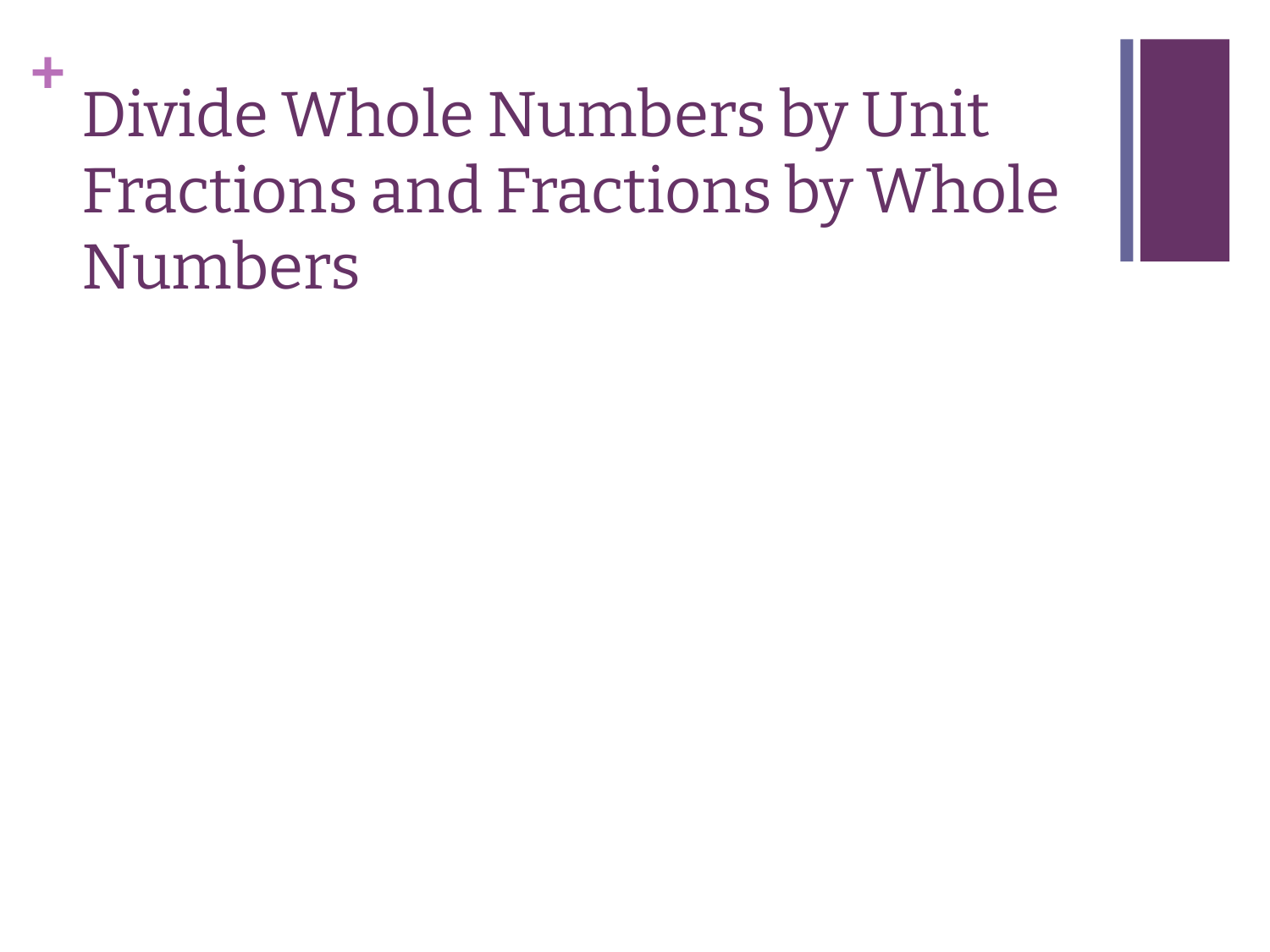

# Divide Whole Numbers by Unit Fractions and Fractions by Whole Numbers